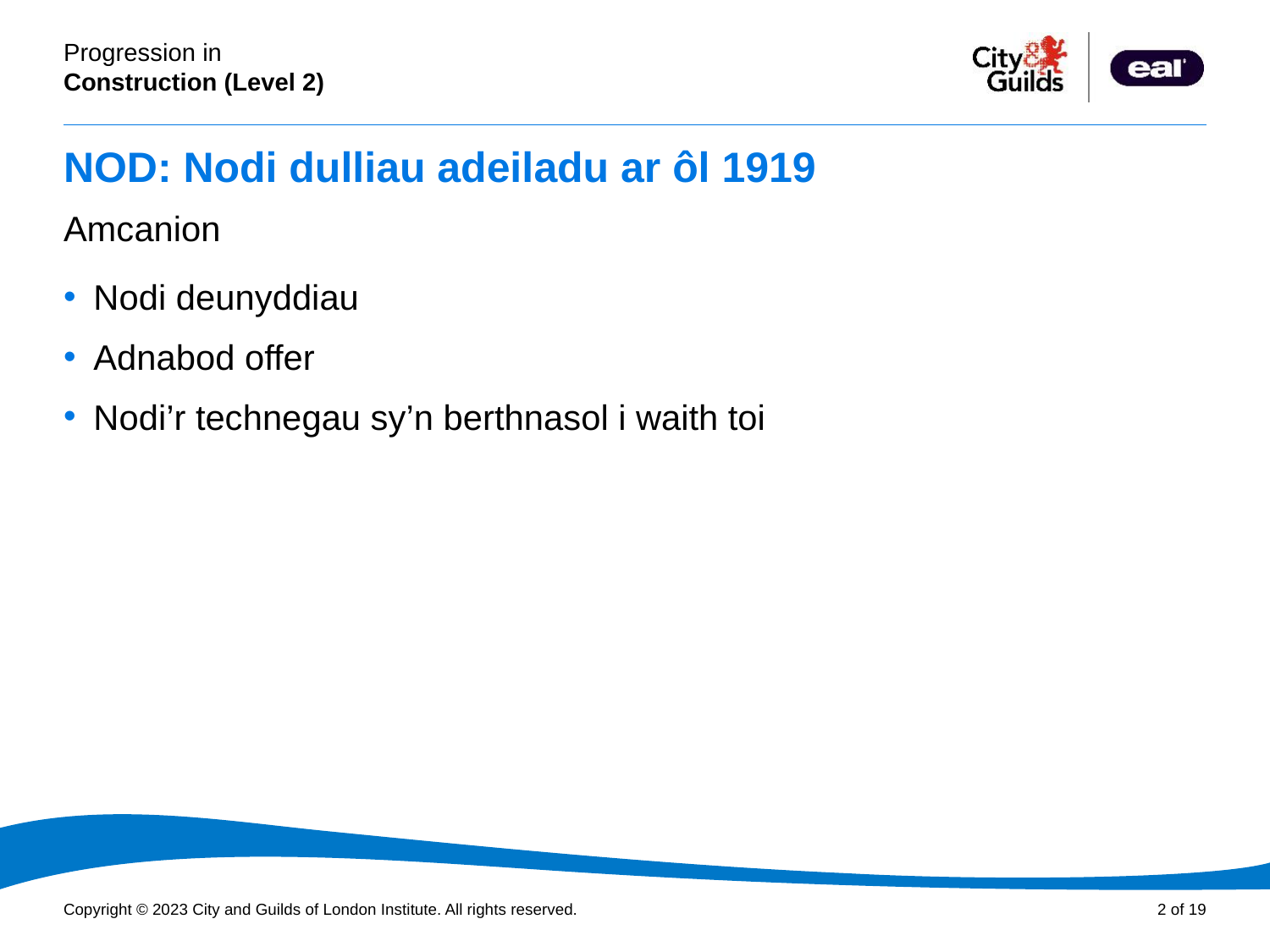

# NOD: Nodi dulliau adeiladu ar ôl 1919
Amcanion
Nodi deunyddiau
Adnabod offer
Nodi’r technegau sy’n berthnasol i waith toi